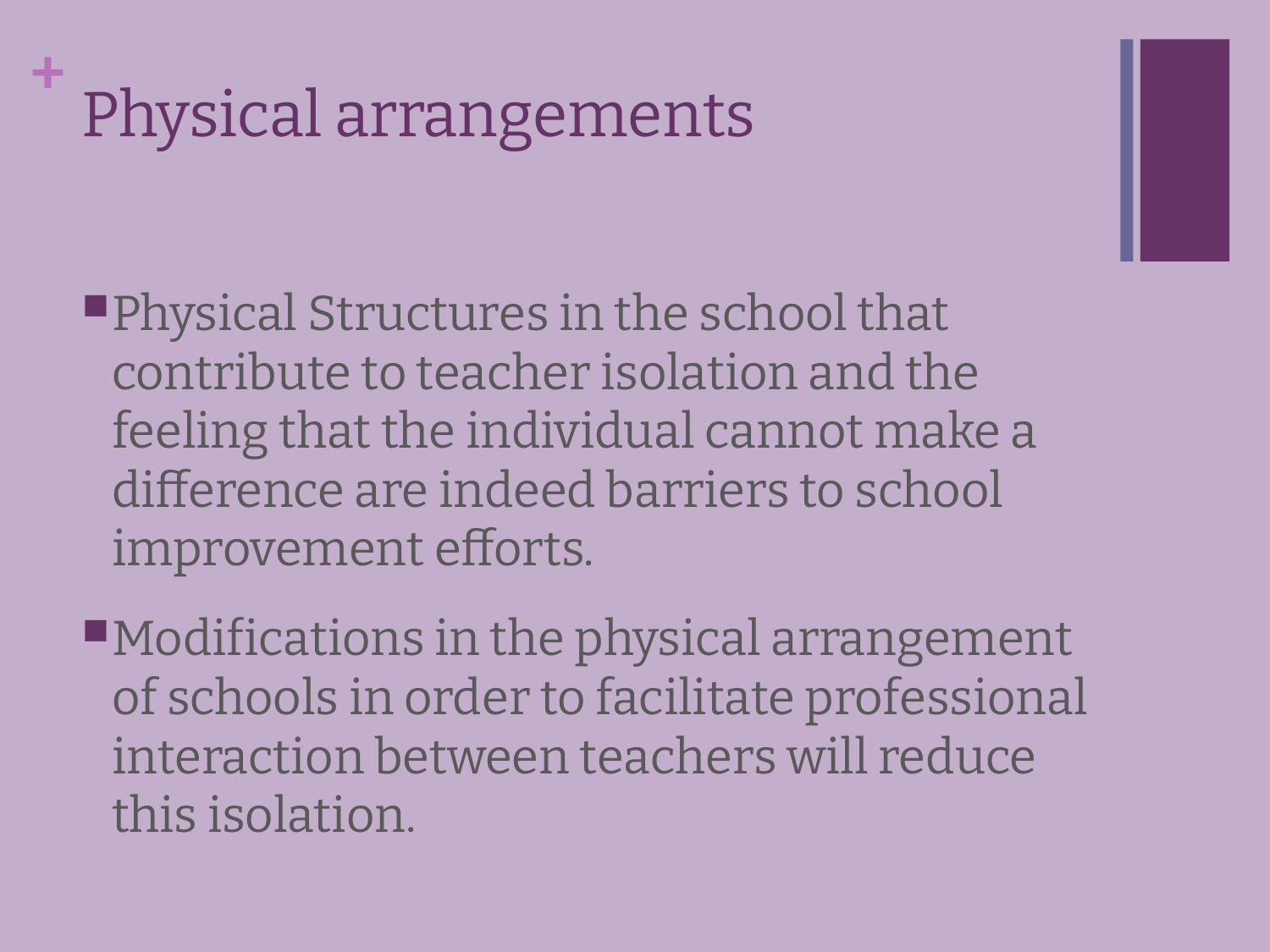

# Physical arrangements
Physical Structures in the school that contribute to teacher isolation and the feeling that the individual cannot make a difference are indeed barriers to school improvement efforts.
Modifications in the physical arrangement of schools in order to facilitate professional interaction between teachers will reduce this isolation.